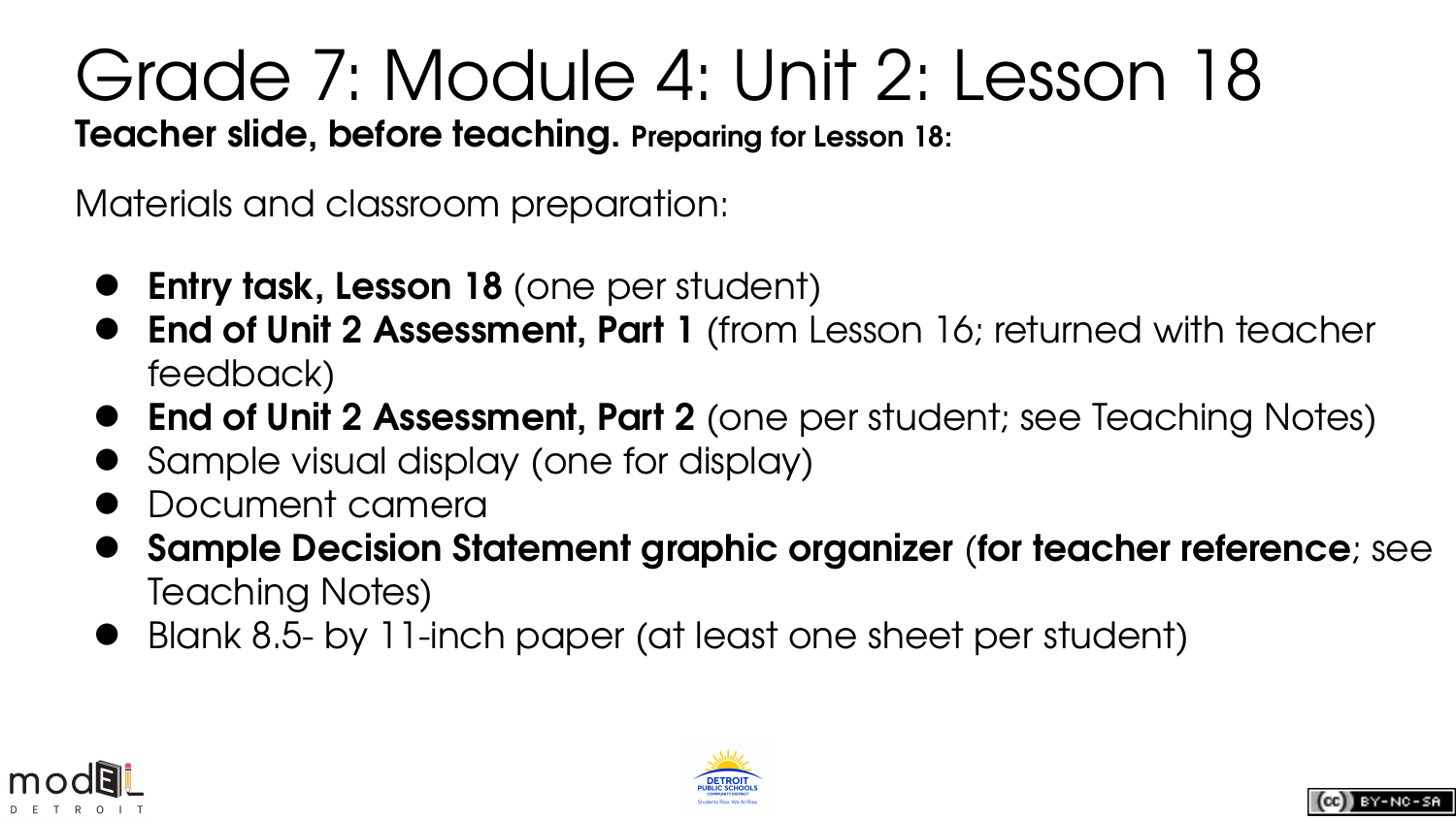

Grade 7: Module 4: Unit 2: Lesson 18
Teacher slide, before teaching. Preparing for Lesson 18:

Materials and classroom preparation:

Entry task, Lesson 18 (one per student)
End of Unit 2 Assessment, Part 1 (from Lesson 16; returned with teacher feedback)
End of Unit 2 Assessment, Part 2 (one per student; see Teaching Notes)
Sample visual display (one for display)
Document camera
Sample Decision Statement graphic organizer (for teacher reference; see Teaching Notes)
Blank 8.5- by 11-inch paper (at least one sheet per student)